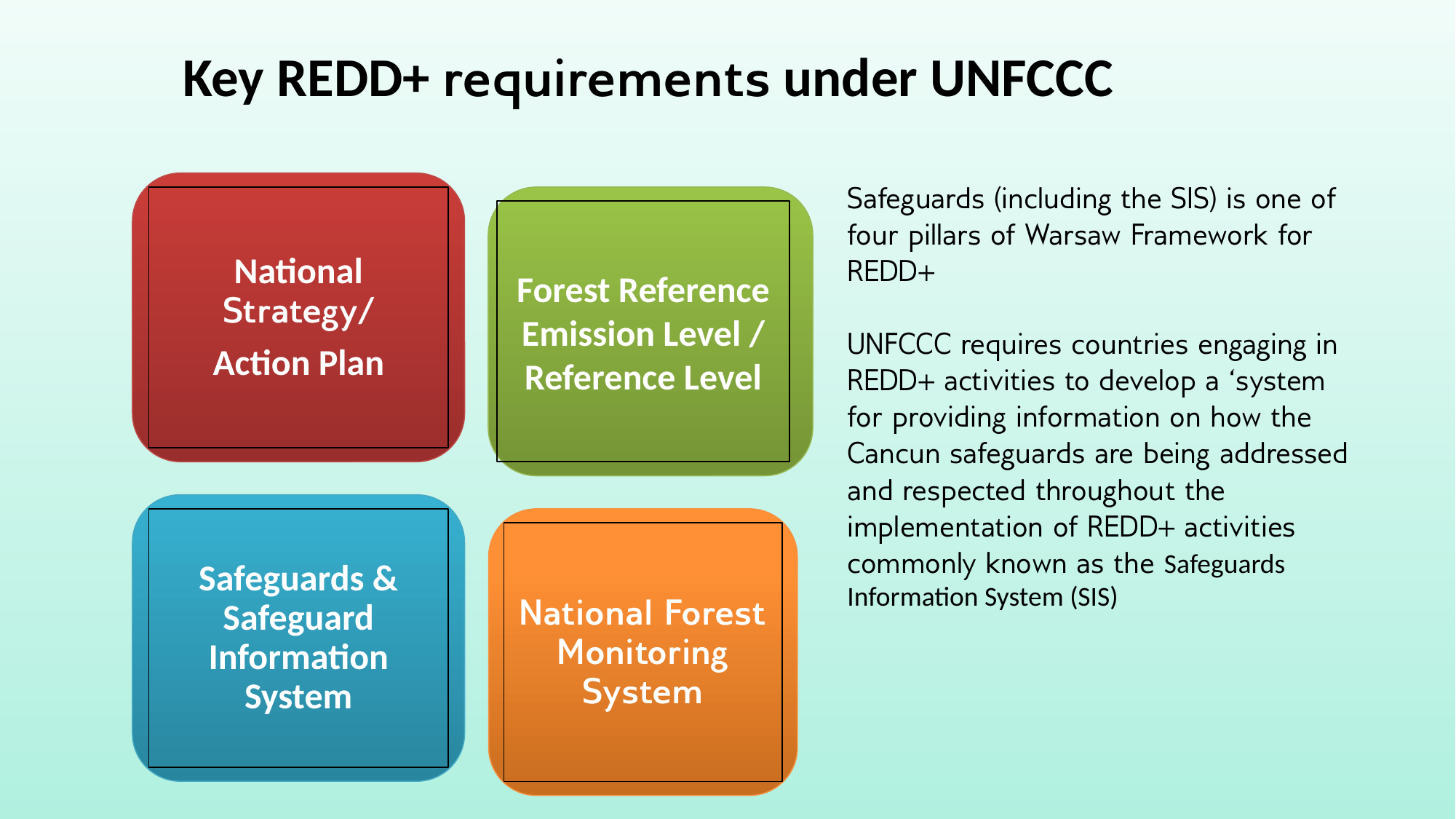

# Key REDD+ requirements under UNFCCC

National Strategy/
Action Plan
Safeguards (including the SIS) is one of four pillars of Warsaw Framework for REDD+

UNFCCC requires countries engaging in REDD+ activities to develop a ‘system for providing information on how the Cancun safeguards are being addressed and respected throughout the implementation of REDD+ activities commonly known as the Safeguards Information System (SIS)

Forest Reference Emission Level /
Reference Level

Safeguards & Safeguard Information System

National Forest Monitoring System